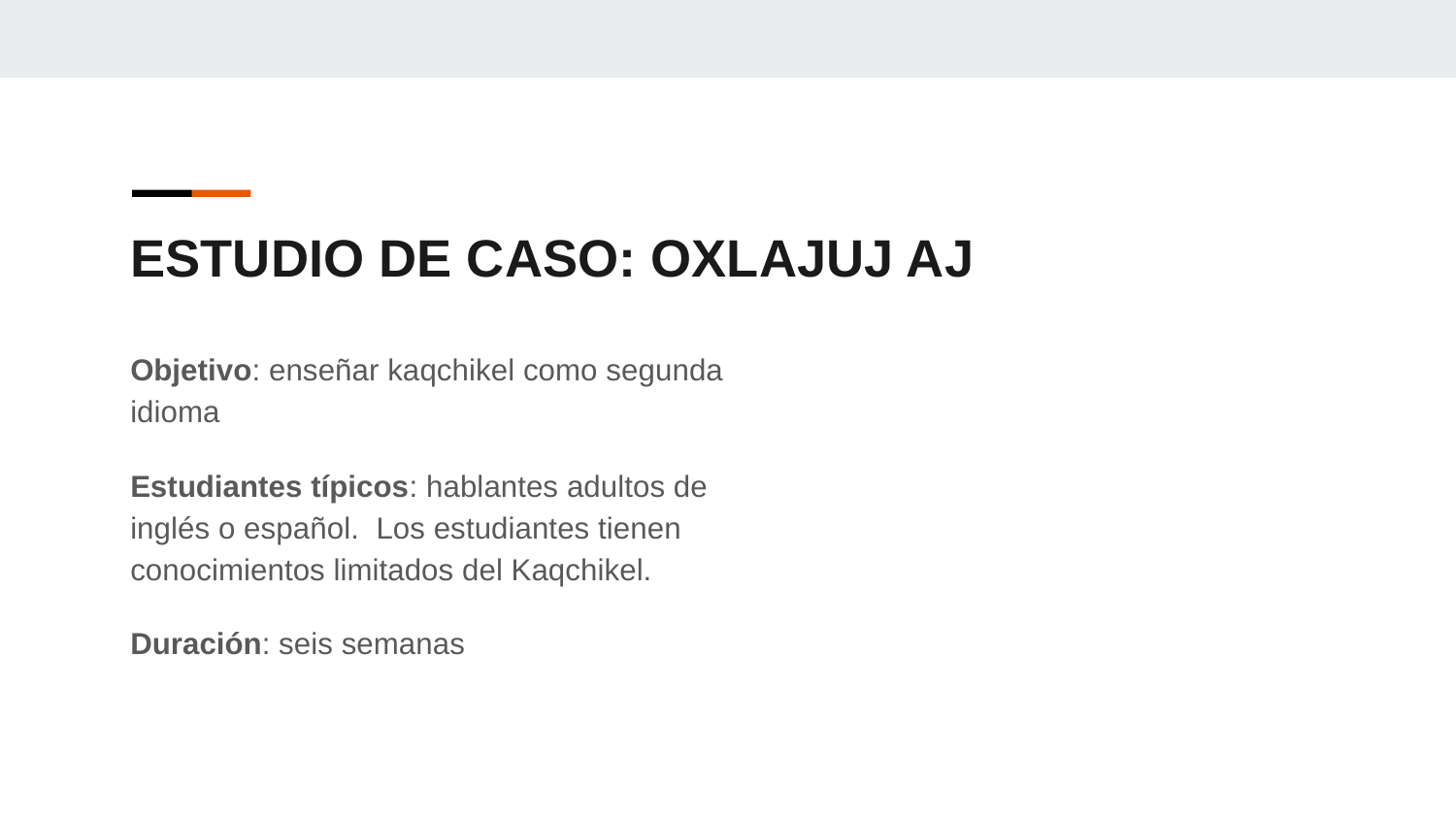

ESTUDIO DE CASO: OXLAJUJ AJ
Objetivo: enseñar kaqchikel como segunda idioma
Estudiantes típicos: hablantes adultos de inglés o español.  Los estudiantes tienen conocimientos limitados del Kaqchikel.
Duración: seis semanas